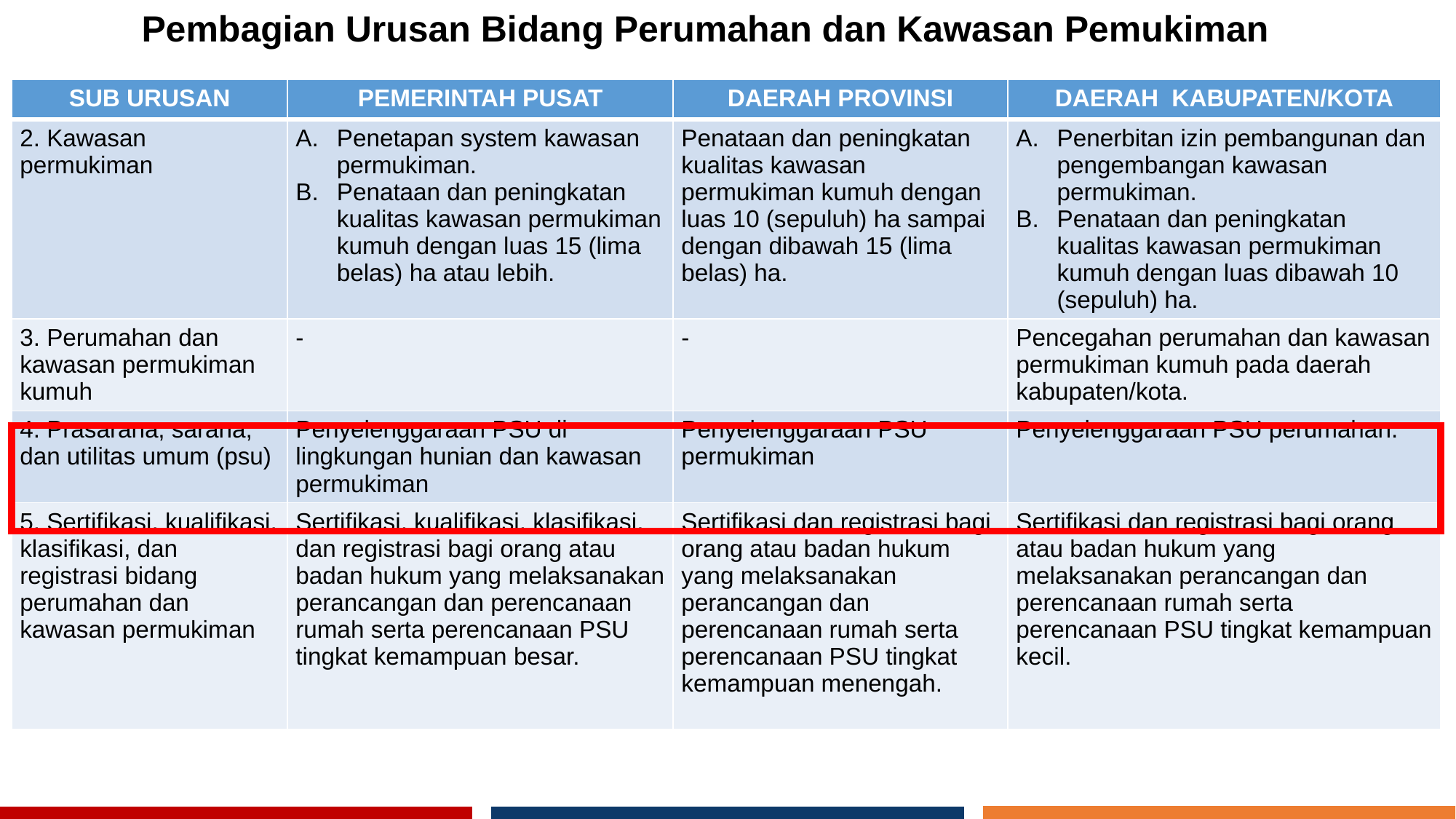

Pembagian Urusan Bidang Perumahan dan Kawasan Pemukiman
| SUB URUSAN | PEMERINTAH PUSAT | DAERAH PROVINSI | DAERAH KABUPATEN/KOTA |
| --- | --- | --- | --- |
| 2. Kawasan permukiman | Penetapan system kawasan permukiman. Penataan dan peningkatan kualitas kawasan permukiman kumuh dengan luas 15 (lima belas) ha atau lebih. | Penataan dan peningkatan kualitas kawasan permukiman kumuh dengan luas 10 (sepuluh) ha sampai dengan dibawah 15 (lima belas) ha. | Penerbitan izin pembangunan dan pengembangan kawasan permukiman. Penataan dan peningkatan kualitas kawasan permukiman kumuh dengan luas dibawah 10 (sepuluh) ha. |
| 3. Perumahan dan kawasan permukiman kumuh | - | - | Pencegahan perumahan dan kawasan permukiman kumuh pada daerah kabupaten/kota. |
| 4. Prasarana, sarana, dan utilitas umum (psu) | Penyelenggaraan PSU di lingkungan hunian dan kawasan permukiman | Penyelenggaraan PSU permukiman | Penyelenggaraan PSU perumahan. |
| 5. Sertifikasi, kualifikasi, klasifikasi, dan registrasi bidang perumahan dan kawasan permukiman | Sertifikasi, kualifikasi, klasifikasi, dan registrasi bagi orang atau badan hukum yang melaksanakan perancangan dan perencanaan rumah serta perencanaan PSU tingkat kemampuan besar. | Sertifikasi dan registrasi bagi orang atau badan hukum yang melaksanakan perancangan dan perencanaan rumah serta perencanaan PSU tingkat kemampuan menengah. | Sertifikasi dan registrasi bagi orang atau badan hukum yang melaksanakan perancangan dan perencanaan rumah serta perencanaan PSU tingkat kemampuan kecil. |